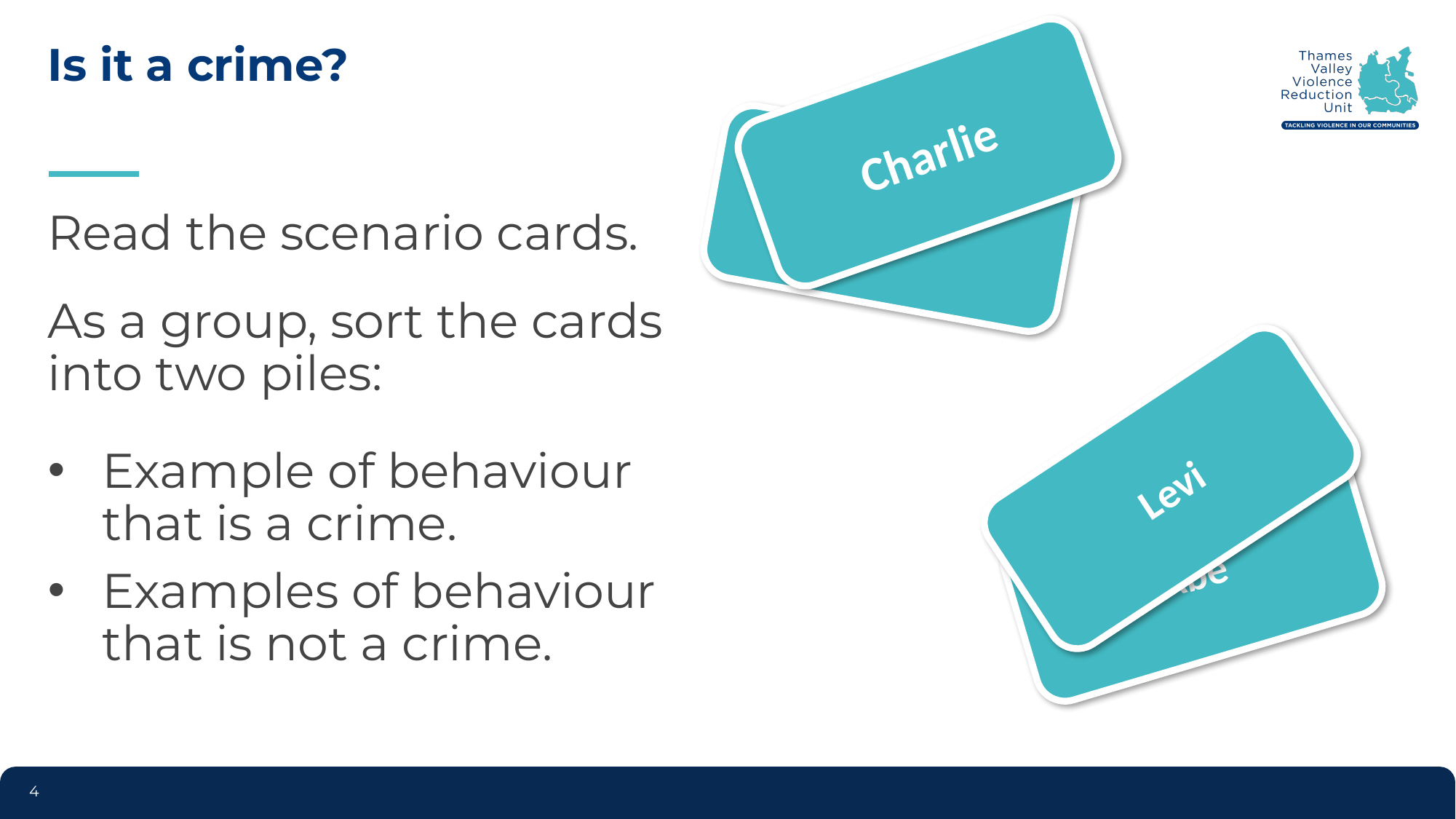

# Is it a crime?
Charlie
Nic
Read the scenario cards.

As a group, sort the cards into two piles:

Example of behaviour that is a crime.
Examples of behaviour that is not a crime.
Levi
Abe
4